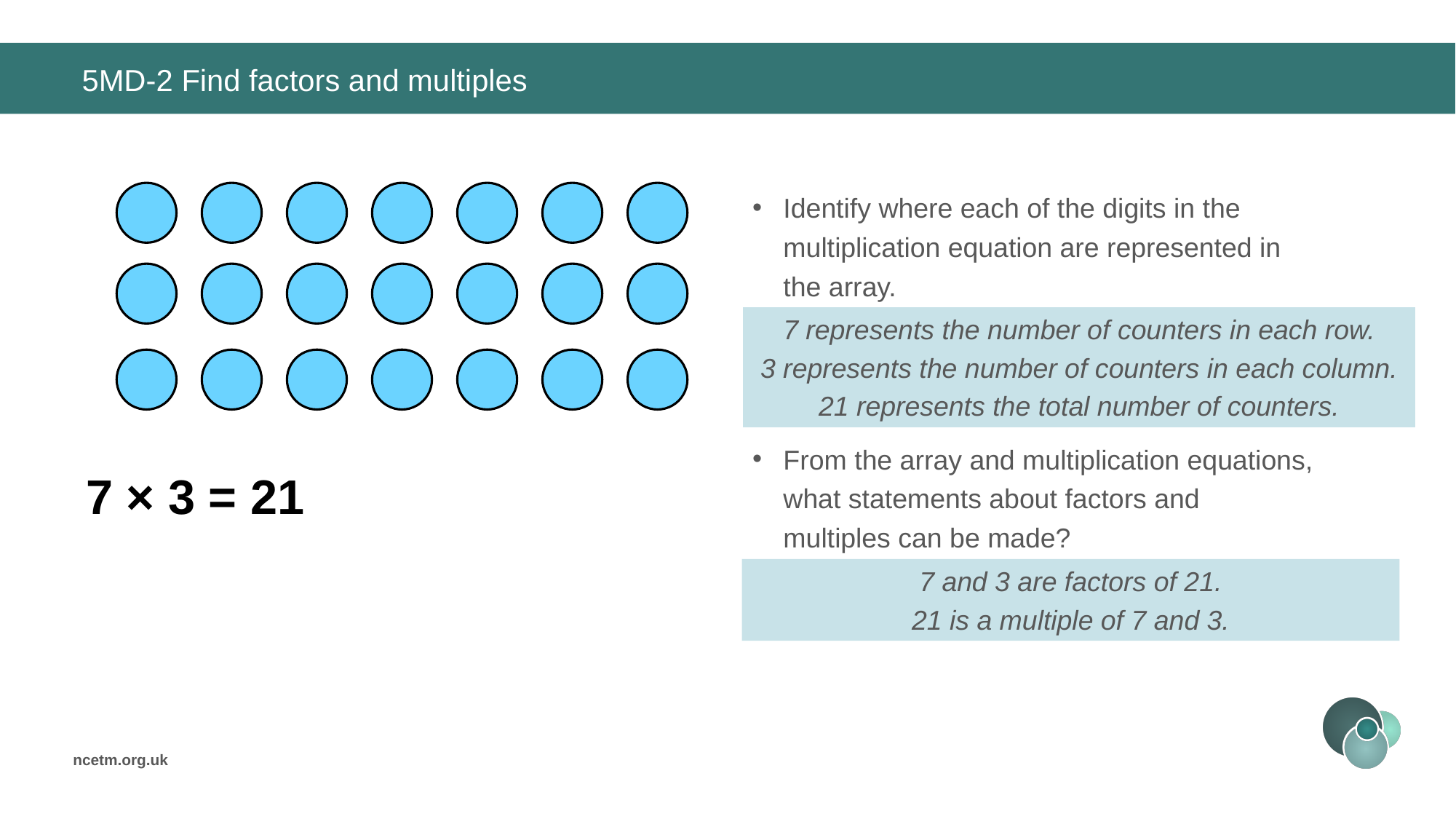

# 5MD-2 Find factors and multiples
Identify where each of the digits in the multiplication equation are represented in the array.

From the array and multiplication equations, what statements about factors and multiples can be made?

7 represents the number of counters in each row.
3 represents the number of counters in each column.
21 represents the total number of counters.

7 × 3 = 21
7 and 3 are factors of 21.
21 is a multiple of 7 and 3.